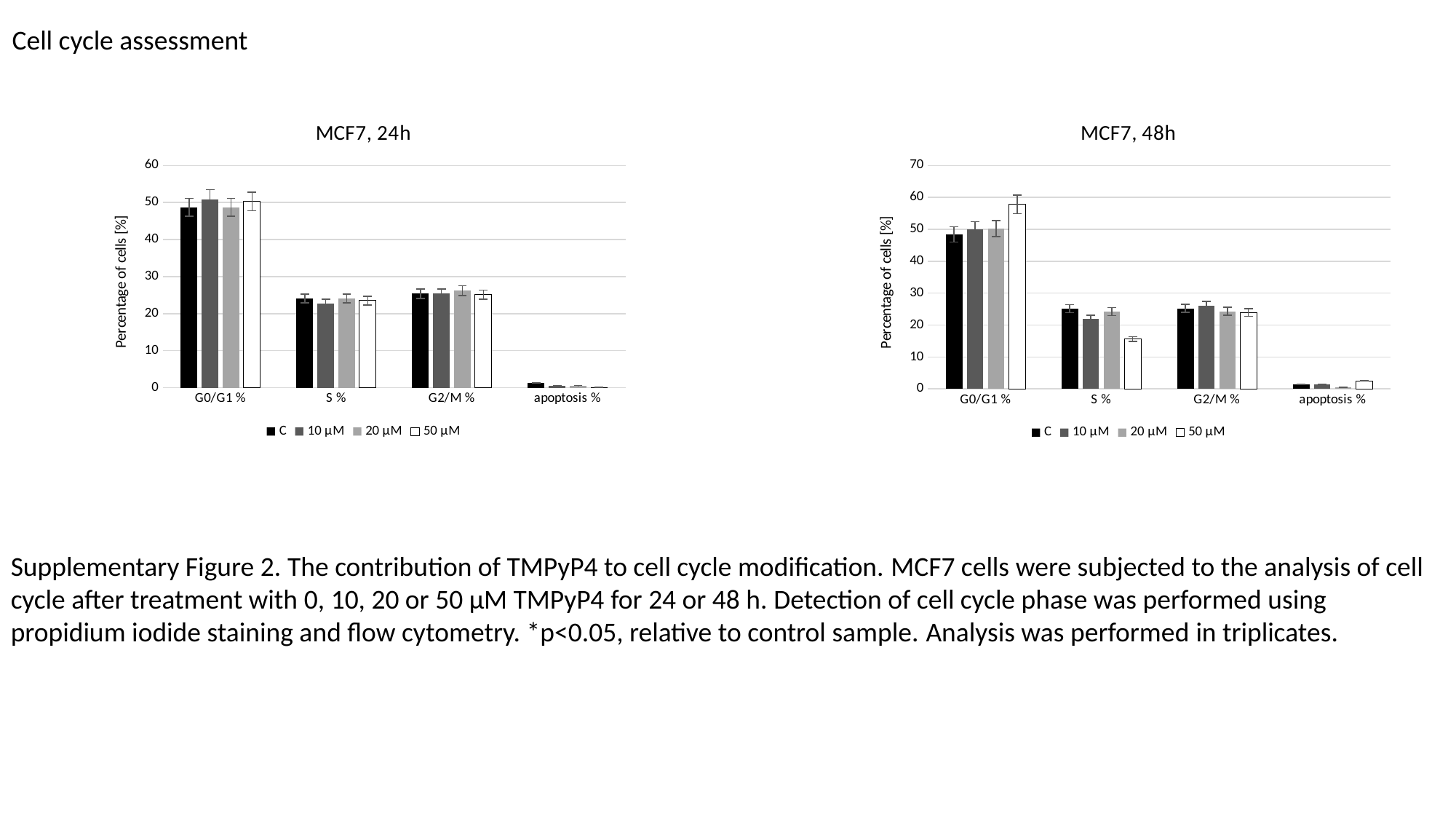

Cell cycle assessment

### Chart: MCF7, 24h

| Category | C | 10 µM | 20 µM | 50 µM |
|---|---|---|---|---|
| G0/G1 % | 48.7 | 50.9 | 48.7 | 50.3 |
| S % | 24.1 | 22.7 | 24.1 | 23.5 |
| G2/M % | 25.4 | 25.4 | 26.2 | 25.1 |
| apoptosis % | 1.3 | 0.5 | 0.6 | 0.1 |

### Chart: MCF7, 48h

| Category | C | 10 μM | 20 μM | 50 μM |
|---|---|---|---|---|
| G0/G1 % | 48.4 | 49.9 | 50.2 | 57.8 |
| S % | 25.1 | 22.0 | 24.2 | 15.6 |
| G2/M % | 25.2 | 26.1 | 24.3 | 23.9 |
| apoptosis % | 1.4 | 1.4 | 0.5 | 2.5 |
Supplementary Figure 2. The contribution of TMPyP4 to cell cycle modification. MCF7 cells were subjected to the analysis of cell cycle after treatment with 0, 10, 20 or 50 µM TMPyP4 for 24 or 48 h. Detection of cell cycle phase was performed using propidium iodide staining and flow cytometry. *p<0.05, relative to control sample. Analysis was performed in triplicates.